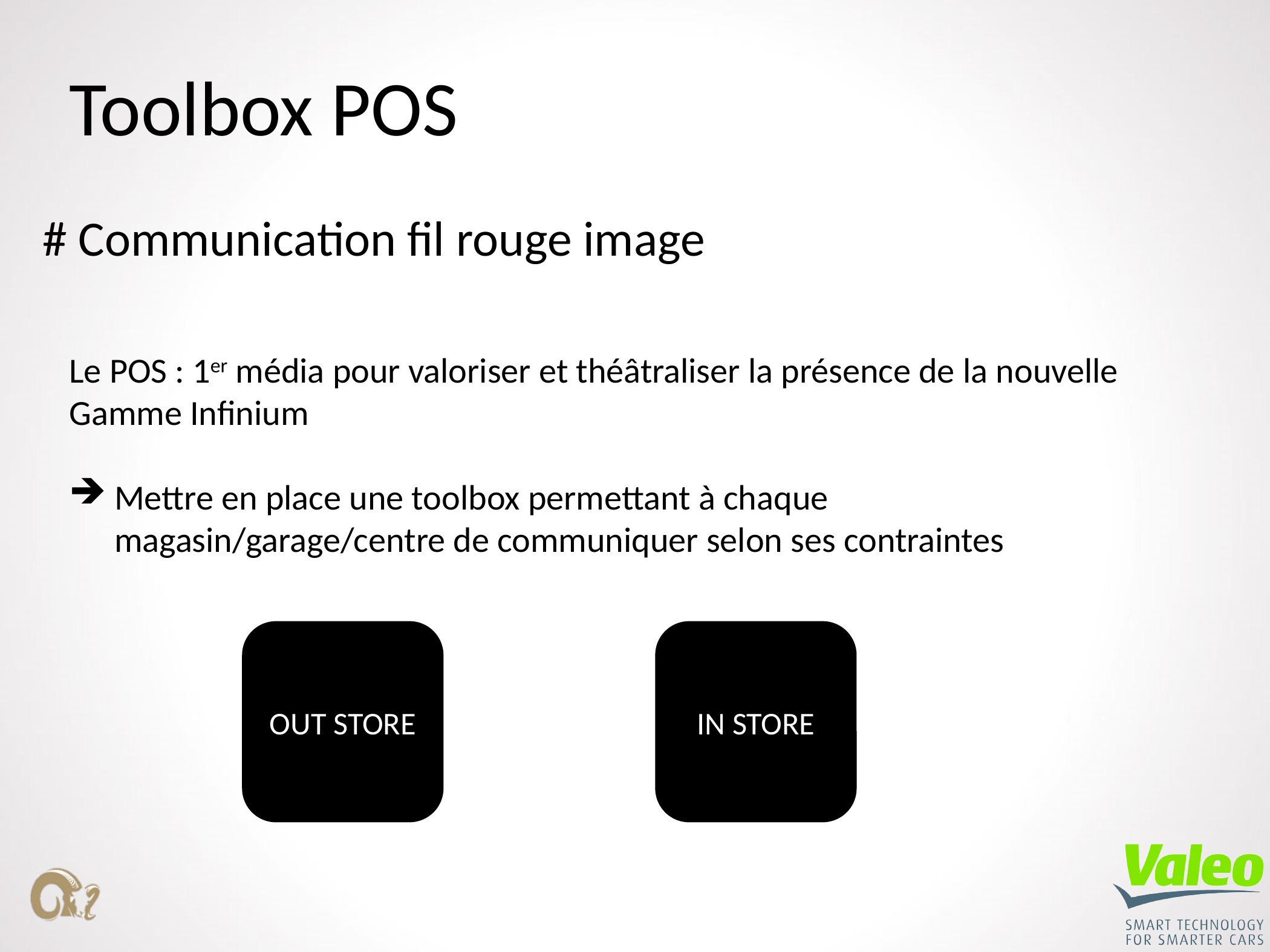

# Toolbox POS
# Communication fil rouge image

Le POS : 1er média pour valoriser et théâtraliser la présence de la nouvelle Gamme Infinium

Mettre en place une toolbox permettant à chaque magasin/garage/centre de communiquer selon ses contraintes

IN STORE
OUT STORE